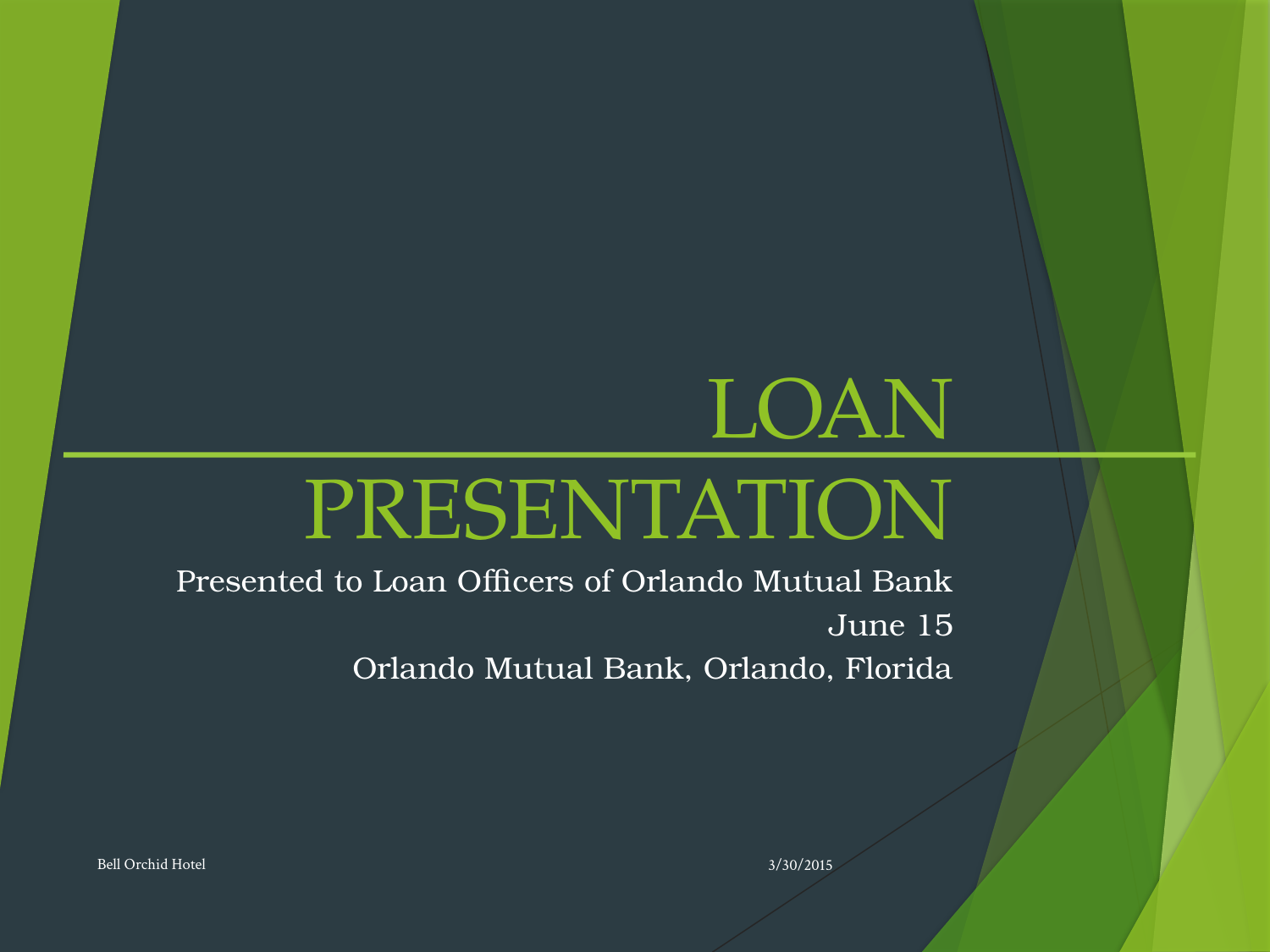

# LOAN PRESENTATION

Presented to Loan Officers of Orlando Mutual Bank
June 15
Orlando Mutual Bank, Orlando, Florida
Bell Orchid Hotel
3/30/2015